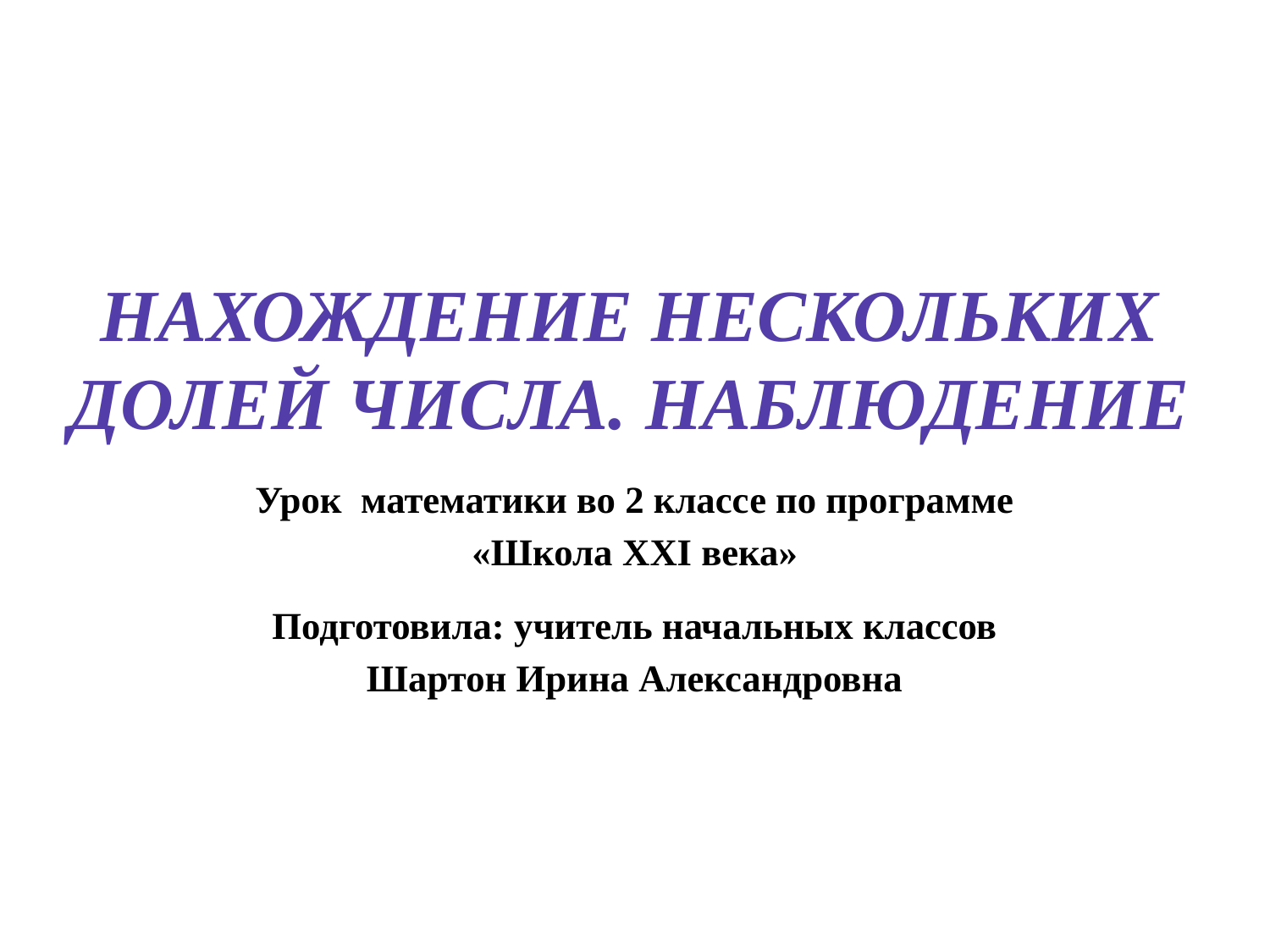

# Нахождение нескольких долей числа. Наблюдение
Урок  математики во 2 классе по программе «Школа XXI века»
Подготовила: учитель начальных классов Шартон Ирина Александровна